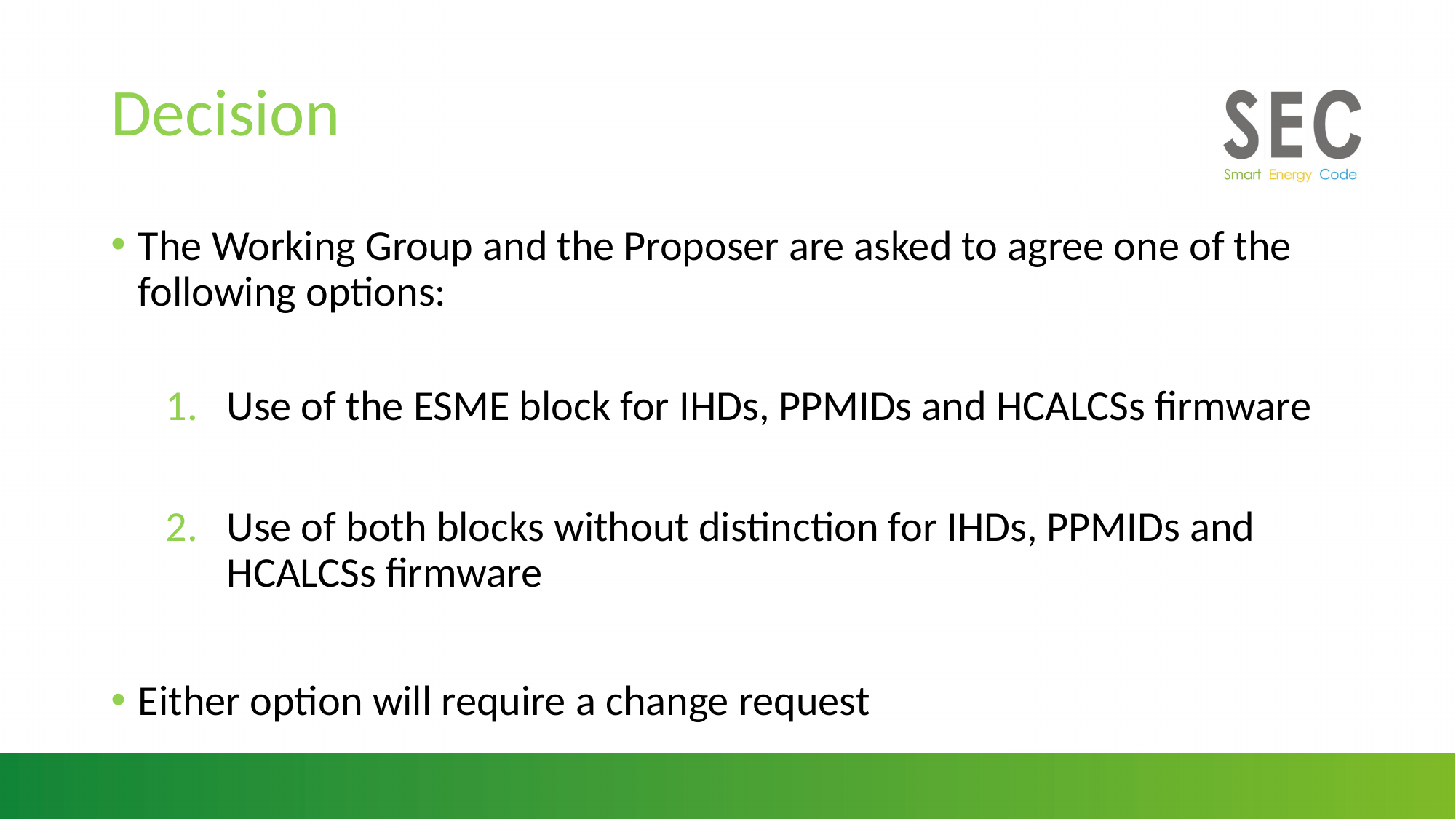

# Decision
The Working Group and the Proposer are asked to agree one of the following options:

Use of the ESME block for IHDs, PPMIDs and HCALCSs firmware

Use of both blocks without distinction for IHDs, PPMIDs and HCALCSs firmware

Either option will require a change request